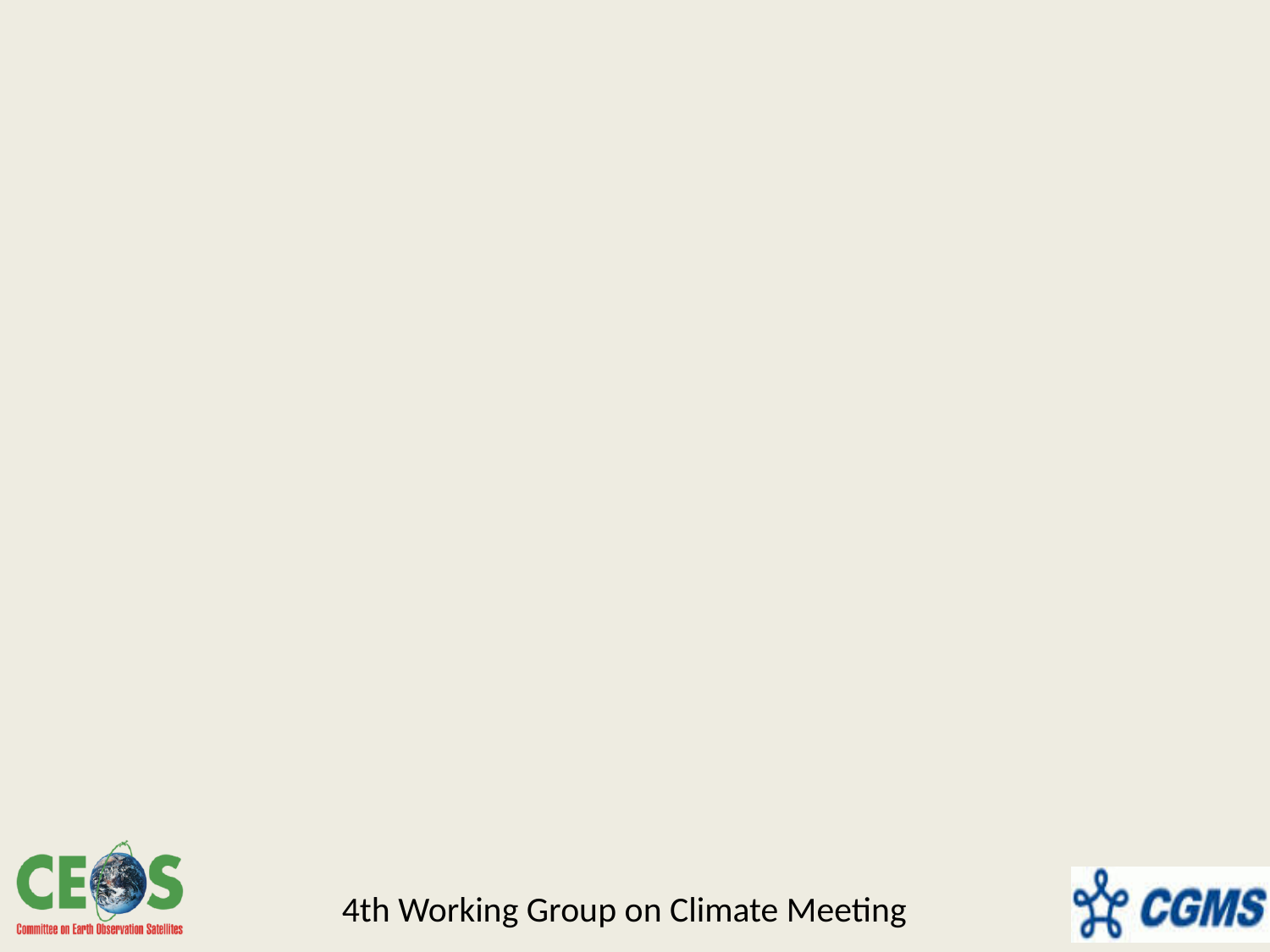

#

4th Working Group on Climate Meeting